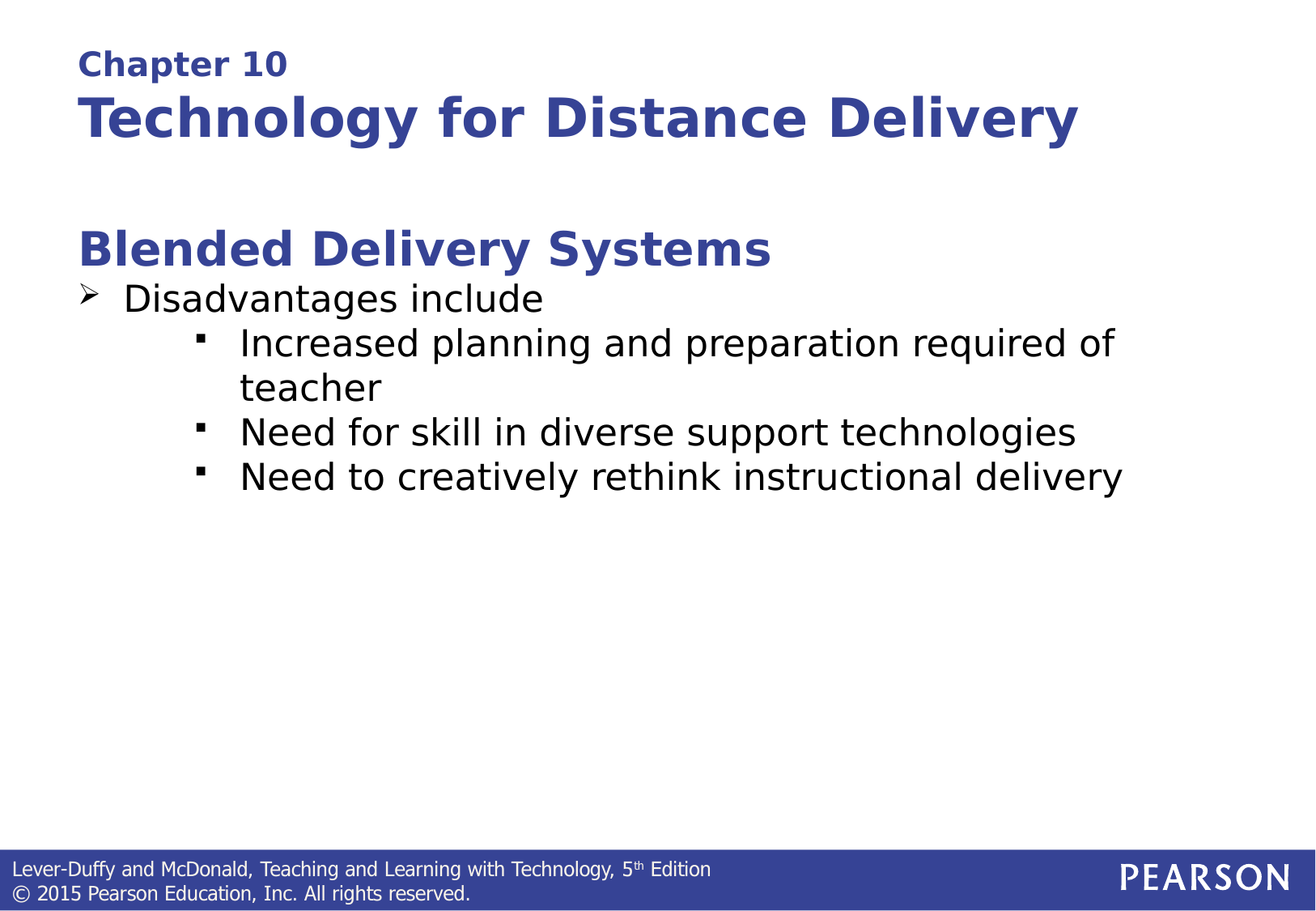

# Chapter 10 Technology for Distance Delivery
Blended Delivery Systems
Disadvantages include
Increased planning and preparation required of teacher
Need for skill in diverse support technologies
Need to creatively rethink instructional delivery